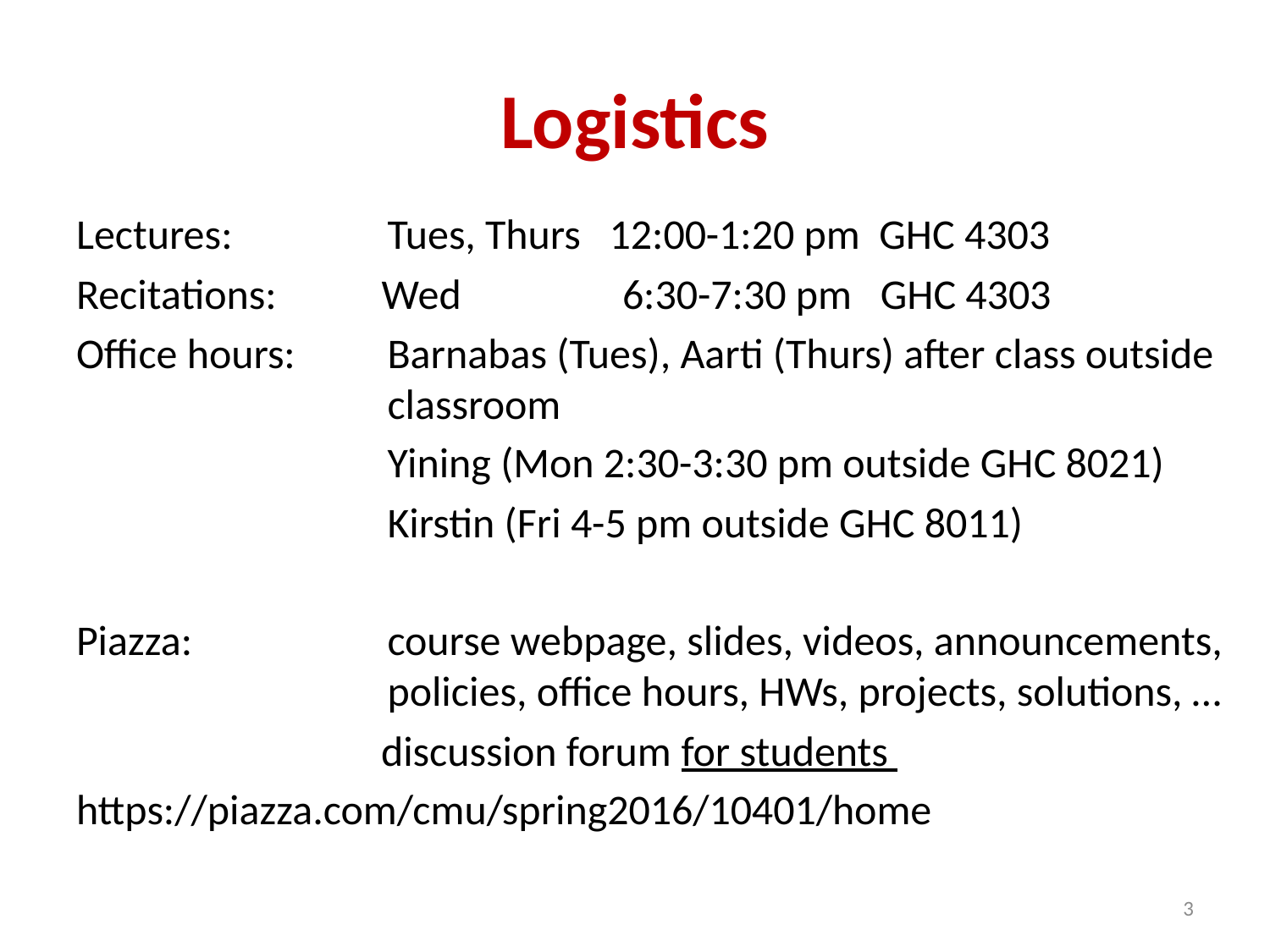

# Logistics
Lectures:	      Tues, Thurs   12:00-1:20 pm  GHC 4303
Recitations:           Wed	    6:30-7:30 pm   GHC 4303
Office hours:	      Barnabas (Tues), Aarti (Thurs) after class outside 		      classroom
		      Yining (Mon 2:30-3:30 pm outside GHC 8021)
		      Kirstin (Fri 4-5 pm outside GHC 8011)

Piazza:		      course webpage, slides, videos, announcements, 		      policies, office hours, HWs, projects, solutions, …
                                discussion forum for students
https://piazza.com/cmu/spring2016/10401/home
3